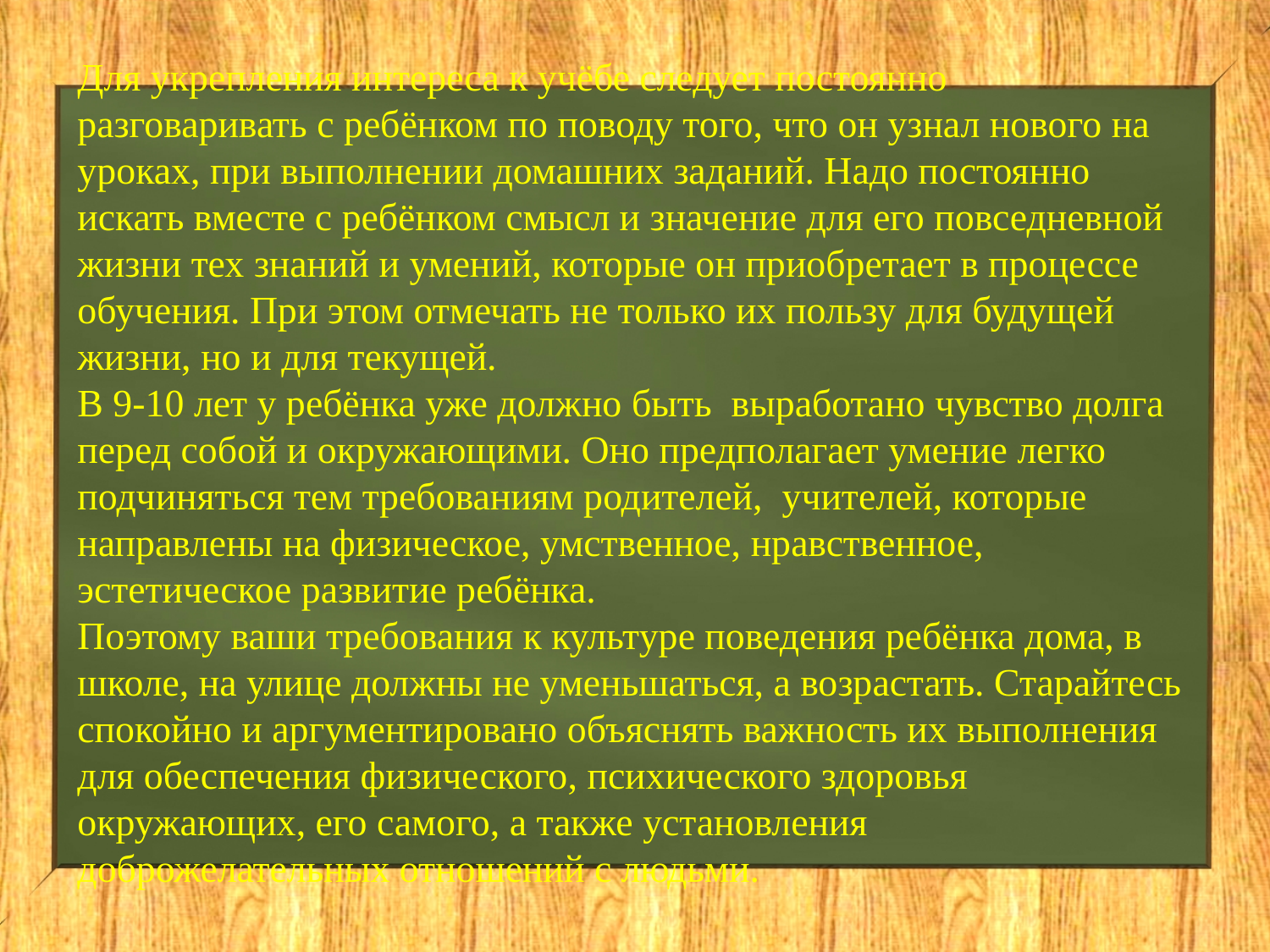

Для укрепления интереса к учёбе следует постоянно разговаривать с ребёнком по поводу того, что он узнал нового на уроках, при выполнении домашних заданий. Надо постоянно искать вместе с ребёнком смысл и значение для его повседневной жизни тех знаний и умений, которые он приобретает в процессе обучения. При этом отмечать не только их пользу для будущей жизни, но и для текущей.
В 9-10 лет у ребёнка уже должно быть  выработано чувство долга перед собой и окружающими. Оно предполагает умение легко подчиняться тем требованиям родителей,  учителей, которые направлены на физическое, умственное, нравственное, эстетическое развитие ребёнка.
Поэтому ваши требования к культуре поведения ребёнка дома, в школе, на улице должны не уменьшаться, а возрастать. Старайтесь спокойно и аргументировано объяснять важность их выполнения для обеспечения физического, психического здоровья окружающих, его самого, а также установления доброжелательных отношений с людьми.